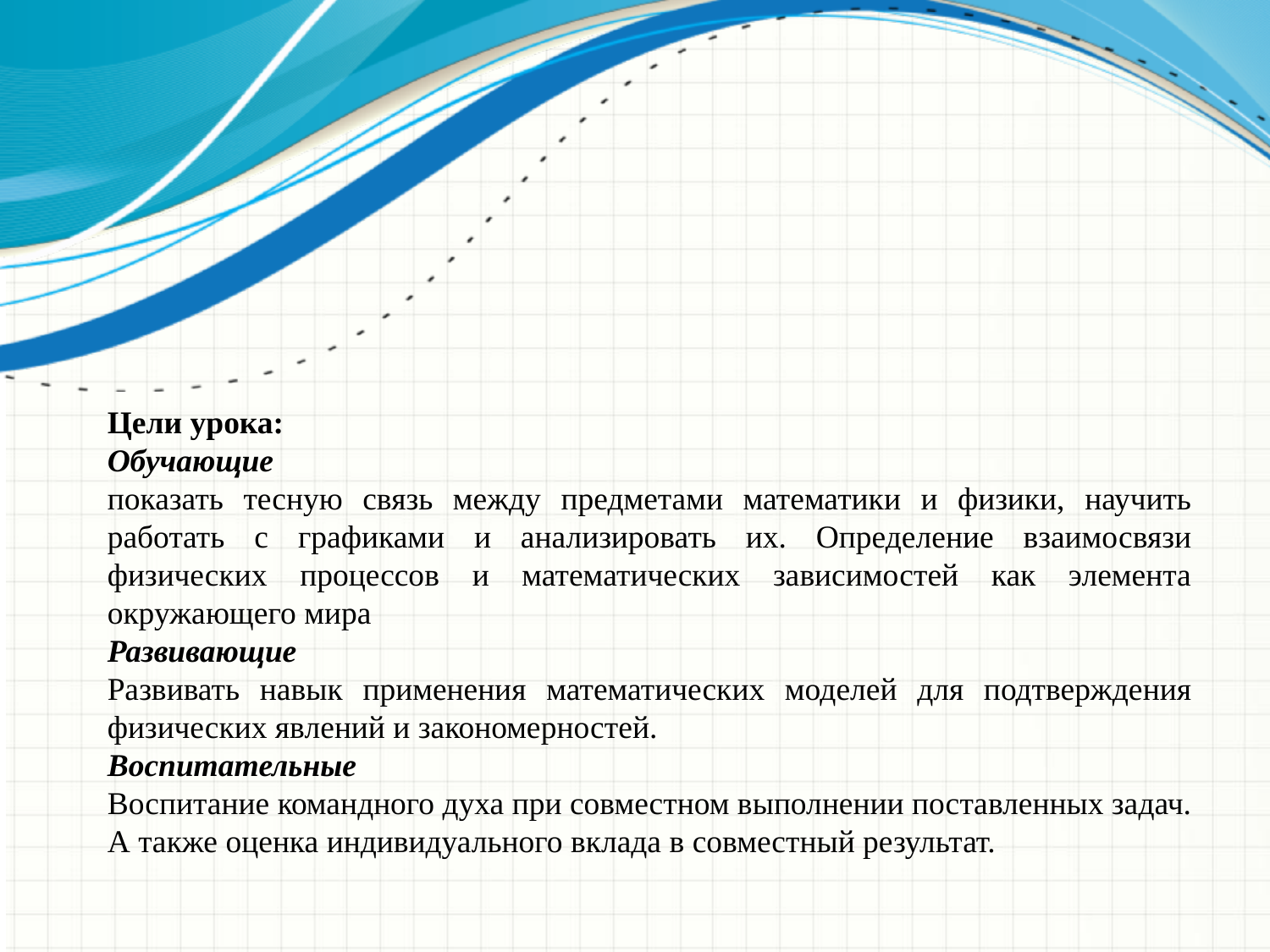

Цели урока:
Обучающие
показать тесную связь между предметами математики и физики, научить работать с графиками и анализировать их. Определение взаимосвязи физических процессов и математических зависимостей как элемента окружающего мира
Развивающие
Развивать навык применения математических моделей для подтверждения физических явлений и закономерностей.
Воспитательные
Воспитание командного духа при совместном выполнении поставленных задач. А также оценка индивидуального вклада в совместный результат.